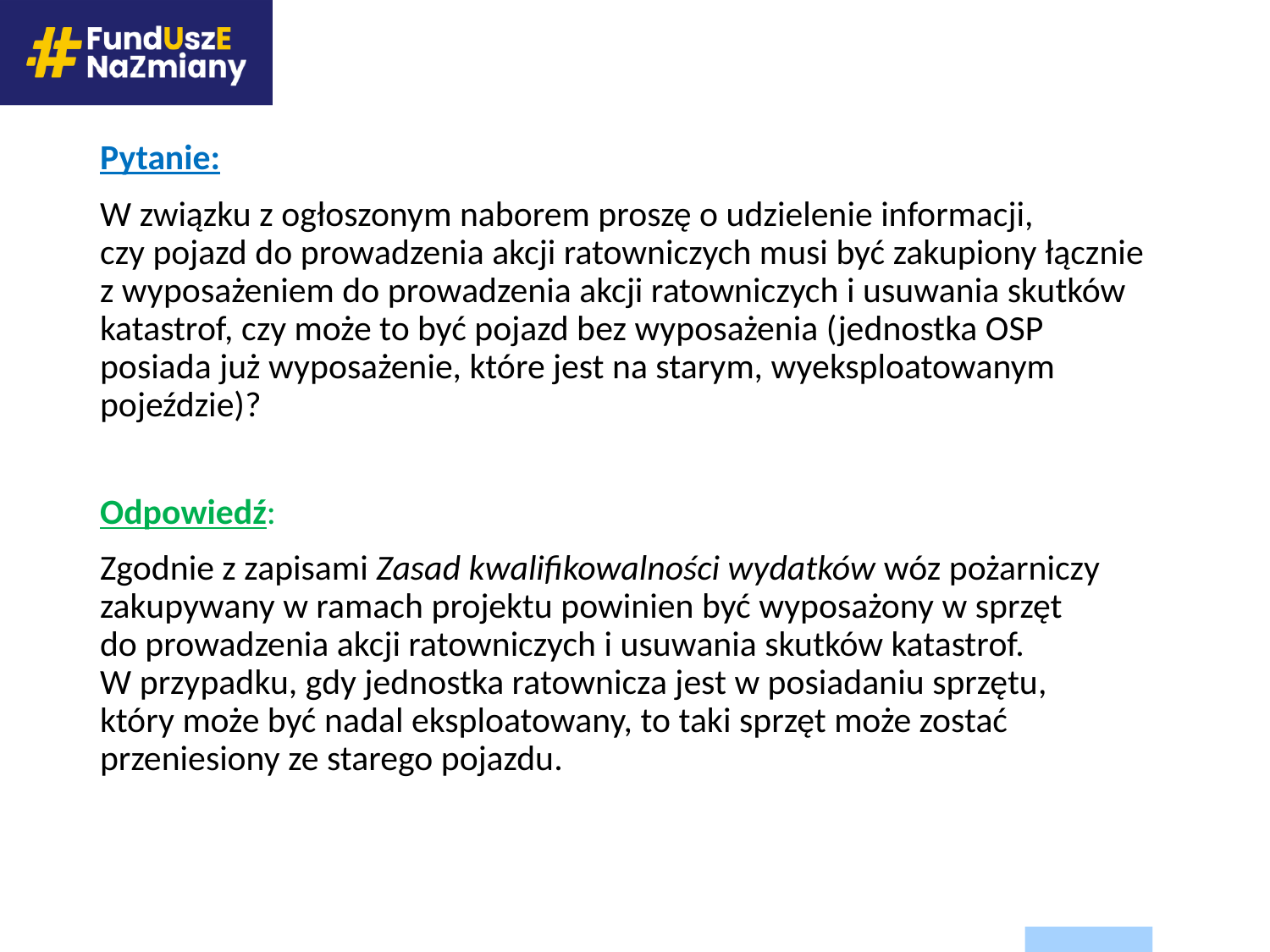

# Pytanie: W związku z ogłoszonym naborem proszę o udzielenie informacji, czy pojazd do prowadzenia akcji ratowniczych musi być zakupiony łącznie z wyposażeniem do prowadzenia akcji ratowniczych i usuwania skutków katastrof, czy może to być pojazd bez wyposażenia (jednostka OSP posiada już wyposażenie, które jest na starym, wyeksploatowanym pojeździe)?

Odpowiedź:
Zgodnie z zapisami Zasad kwalifikowalności wydatków wóz pożarniczy zakupywany w ramach projektu powinien być wyposażony w sprzęt
do prowadzenia akcji ratowniczych i usuwania skutków katastrof.
W przypadku, gdy jednostka ratownicza jest w posiadaniu sprzętu,
który może być nadal eksploatowany, to taki sprzęt może zostać przeniesiony ze starego pojazdu.